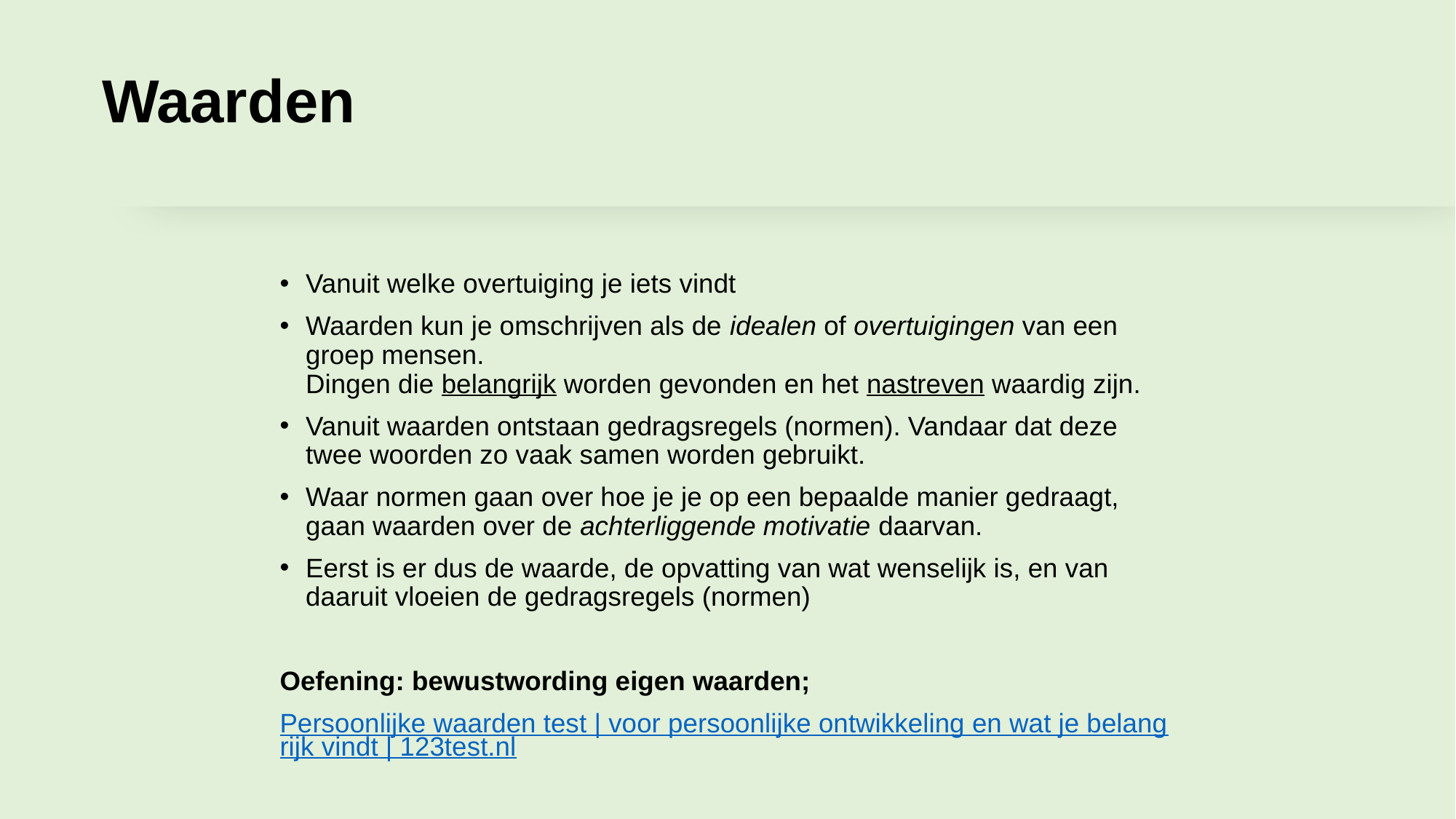

# Waarden
Vanuit welke overtuiging je iets vindt
Waarden kun je omschrijven als de idealen of overtuigingen van een groep mensen.
Dingen die belangrijk worden gevonden en het nastreven waardig zijn.
Vanuit waarden ontstaan gedragsregels (normen). Vandaar dat deze twee woorden zo vaak samen worden gebruikt.
Waar normen gaan over hoe je je op een bepaalde manier gedraagt, gaan waarden over de achterliggende motivatie daarvan.
Eerst is er dus de waarde, de opvatting van wat wenselijk is, en van daaruit vloeien de gedragsregels (normen)

Oefening: bewustwording eigen waarden;
Persoonlijke waarden test | voor persoonlijke ontwikkeling en wat je belangrijk vindt | 123test.nl